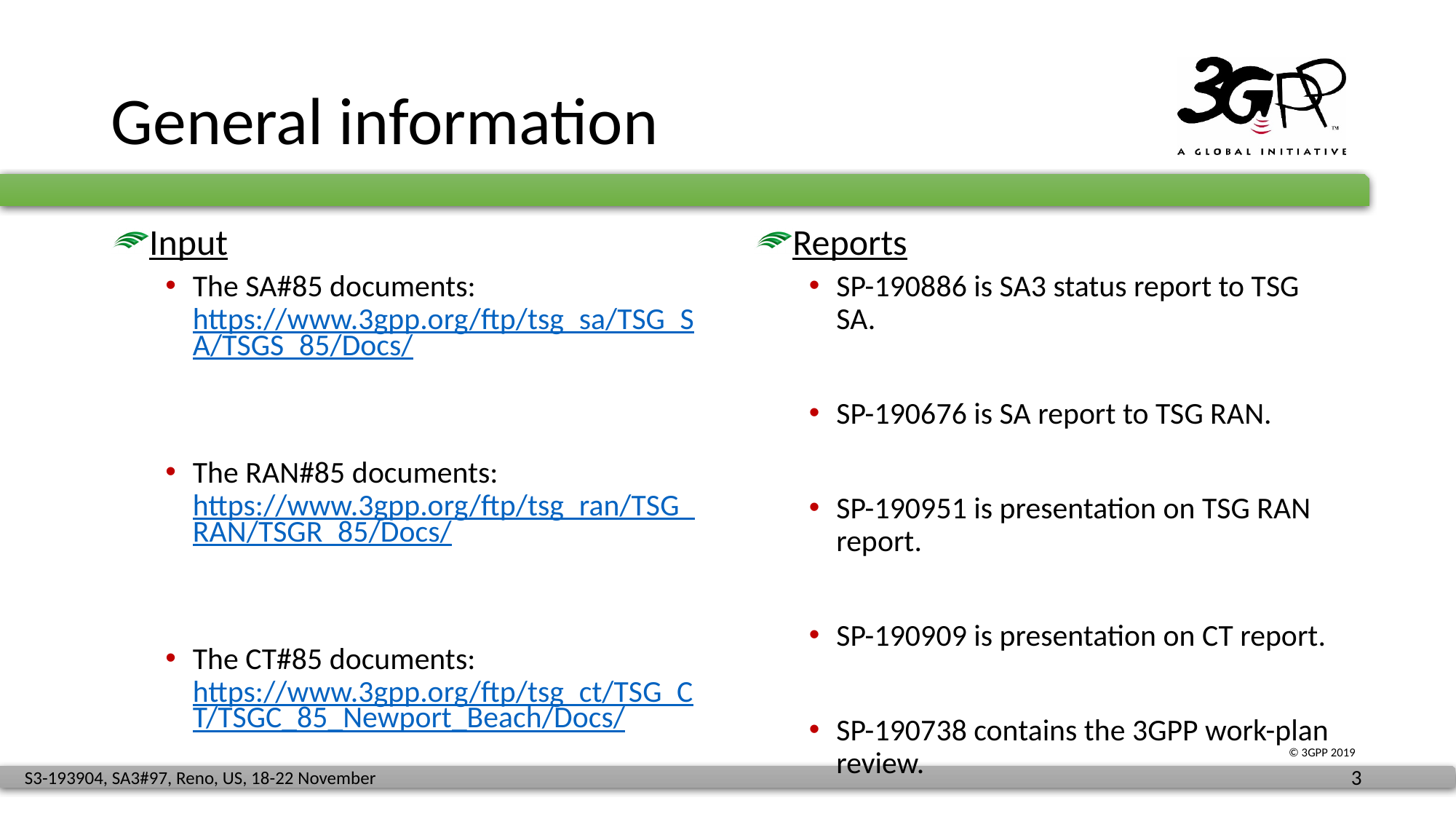

# General information
Input
The SA#85 documents: https://www.3gpp.org/ftp/tsg_sa/TSG_SA/TSGS_85/Docs/

The RAN#85 documents: https://www.3gpp.org/ftp/tsg_ran/TSG_RAN/TSGR_85/Docs/

The CT#85 documents: https://www.3gpp.org/ftp/tsg_ct/TSG_CT/TSGC_85_Newport_Beach/Docs/
Reports
SP-190886 is SA3 status report to TSG SA.

SP-190676 is SA report to TSG RAN.

SP-190951 is presentation on TSG RAN report.

SP-190909 is presentation on CT report.

SP-190738 contains the 3GPP work-plan review.